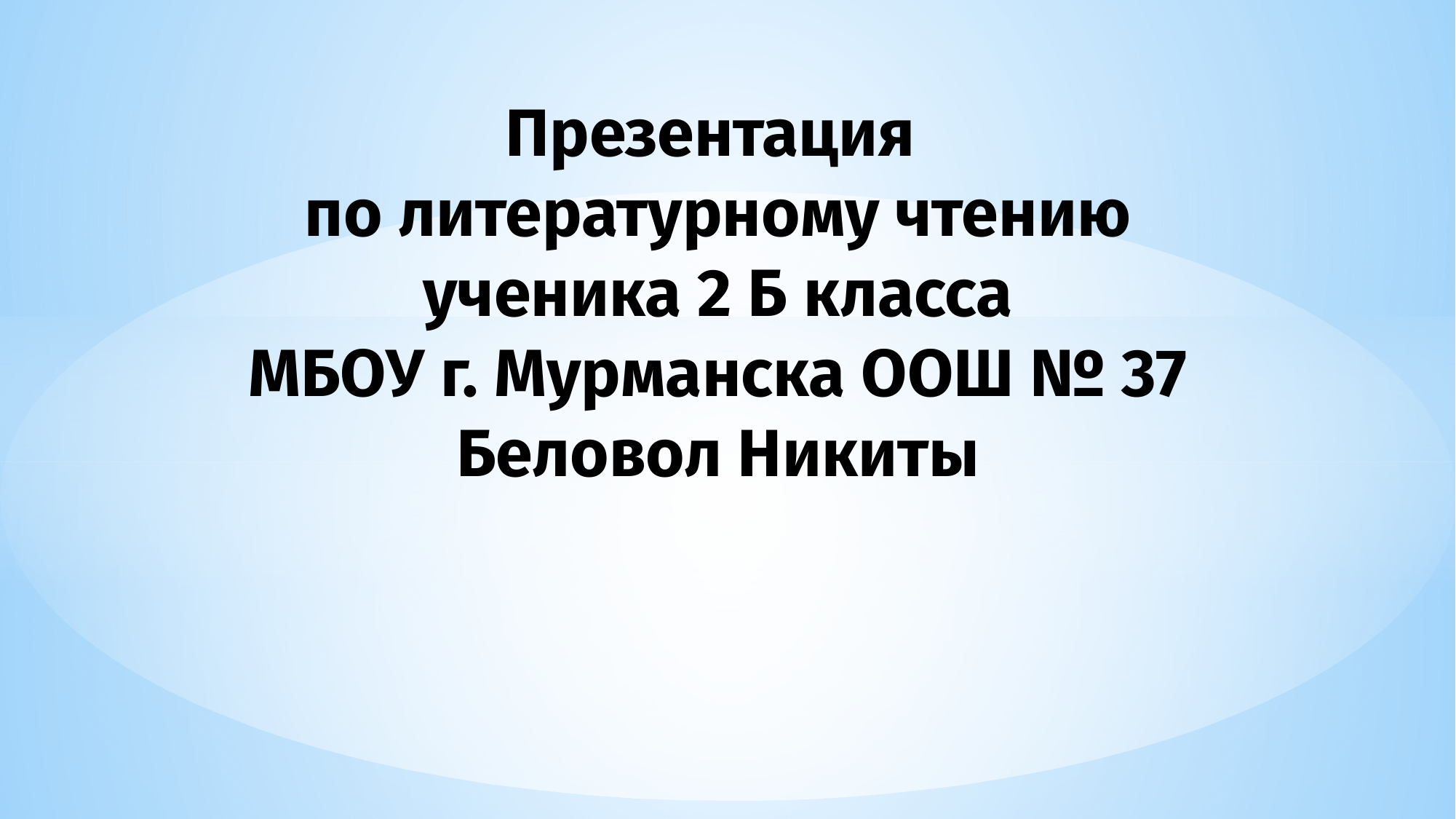

# Презентация по литературному чтению ученика 2 Б класса МБОУ г. Мурманска ООШ № 37 Беловол Никиты